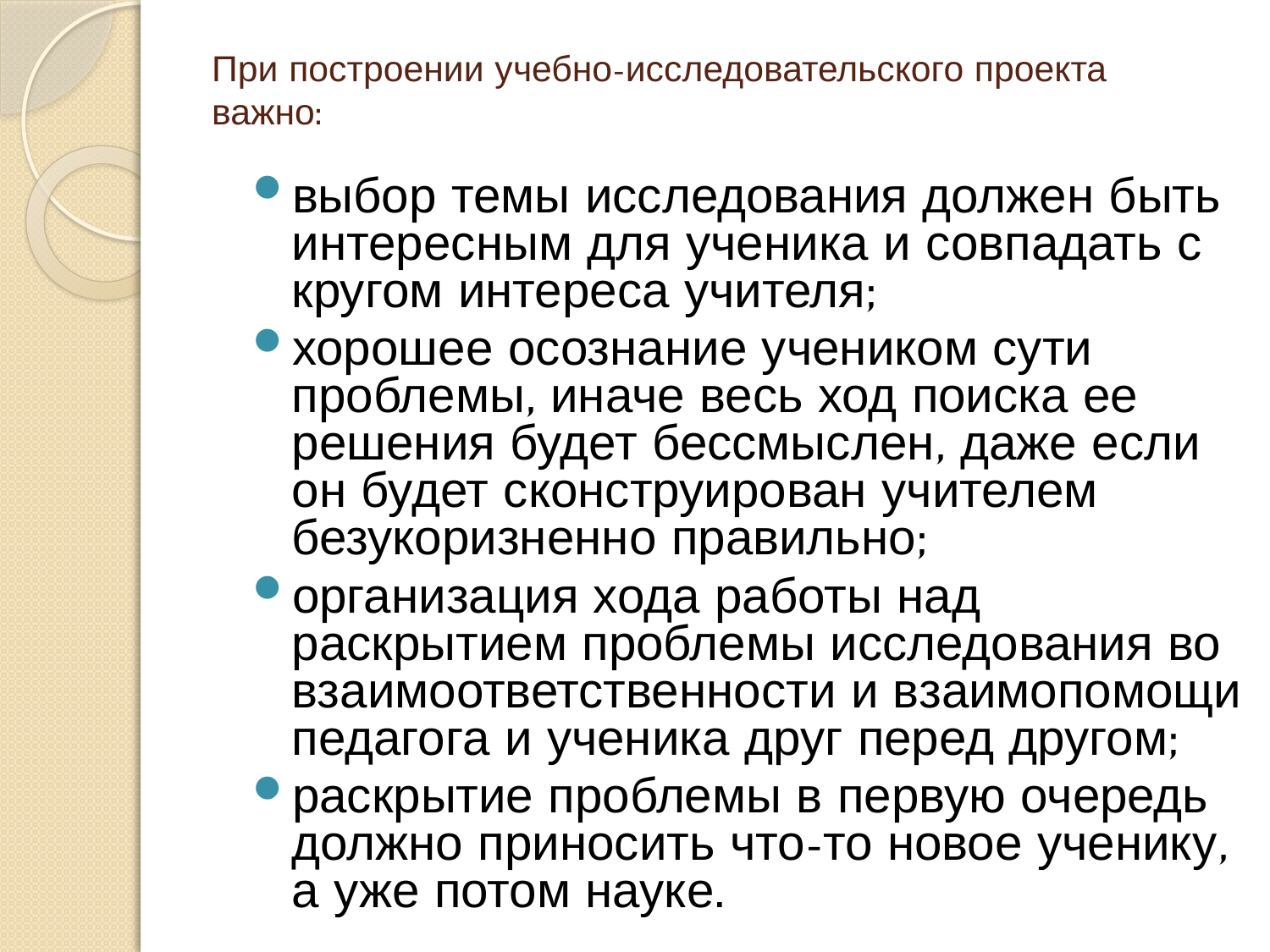

# При построении учебно-исследовательского проекта важно:
выбор темы исследования должен быть интересным для ученика и совпадать с кругом интереса учителя;
хорошее осознание учеником сути проблемы, иначе весь ход поиска ее решения будет бессмыслен, даже если он будет сконструирован учителем безукоризненно правильно;
организация хода работы над раскрытием проблемы исследования во взаимоответственности и взаимопомощи педагога и ученика друг перед другом;
раскрытие проблемы в первую очередь должно приносить что-то новое ученику, а уже потом науке.